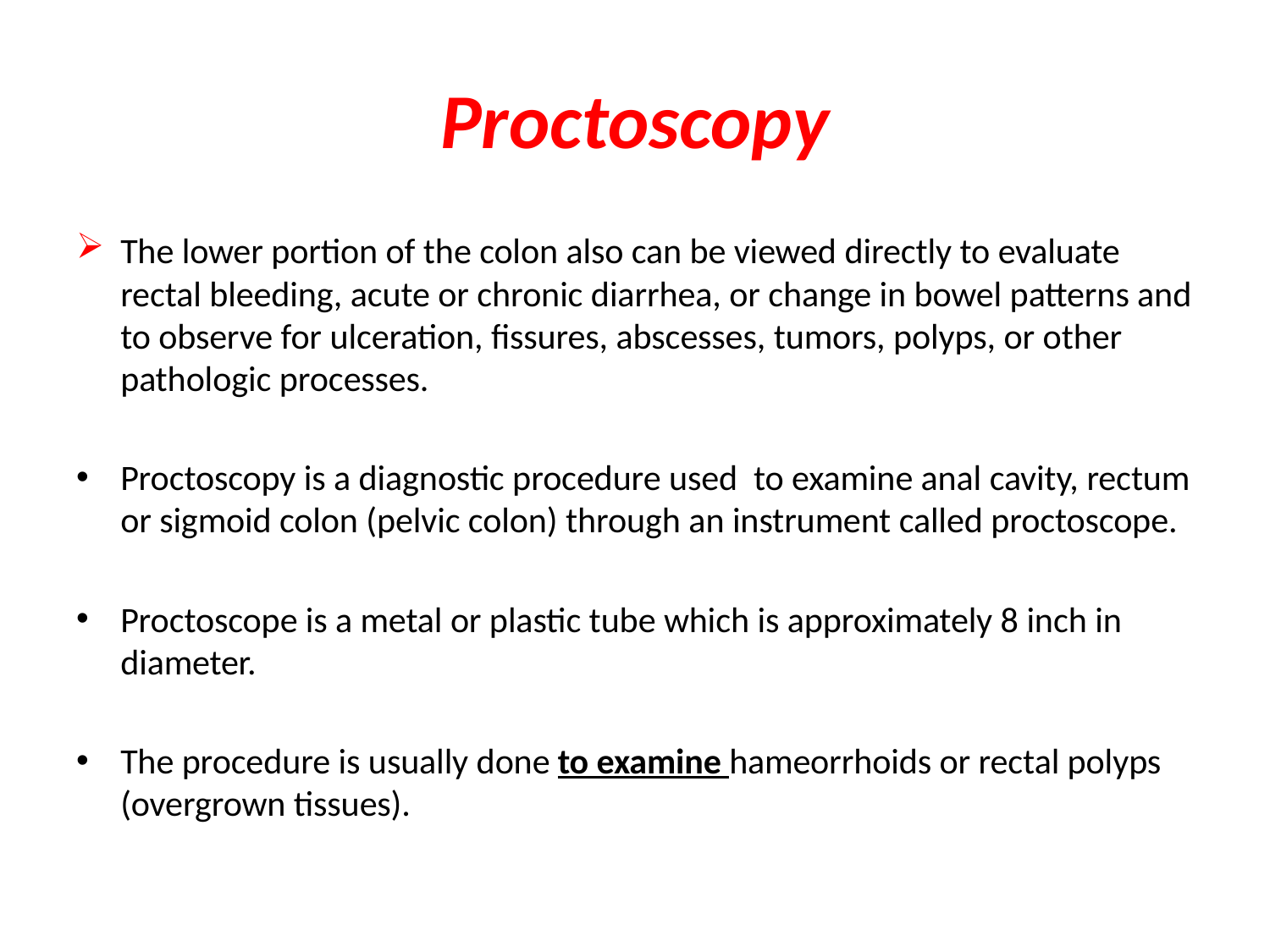

# Proctoscopy
The lower portion of the colon also can be viewed directly to evaluate rectal bleeding, acute or chronic diarrhea, or change in bowel patterns and to observe for ulceration, fissures, abscesses, tumors, polyps, or other pathologic processes.

Proctoscopy is a diagnostic procedure used  to examine anal cavity, rectum or sigmoid colon (pelvic colon) through an instrument called proctoscope.

Proctoscope is a metal or plastic tube which is approximately 8 inch in diameter.

The procedure is usually done to examine hameorrhoids or rectal polyps (overgrown tissues).